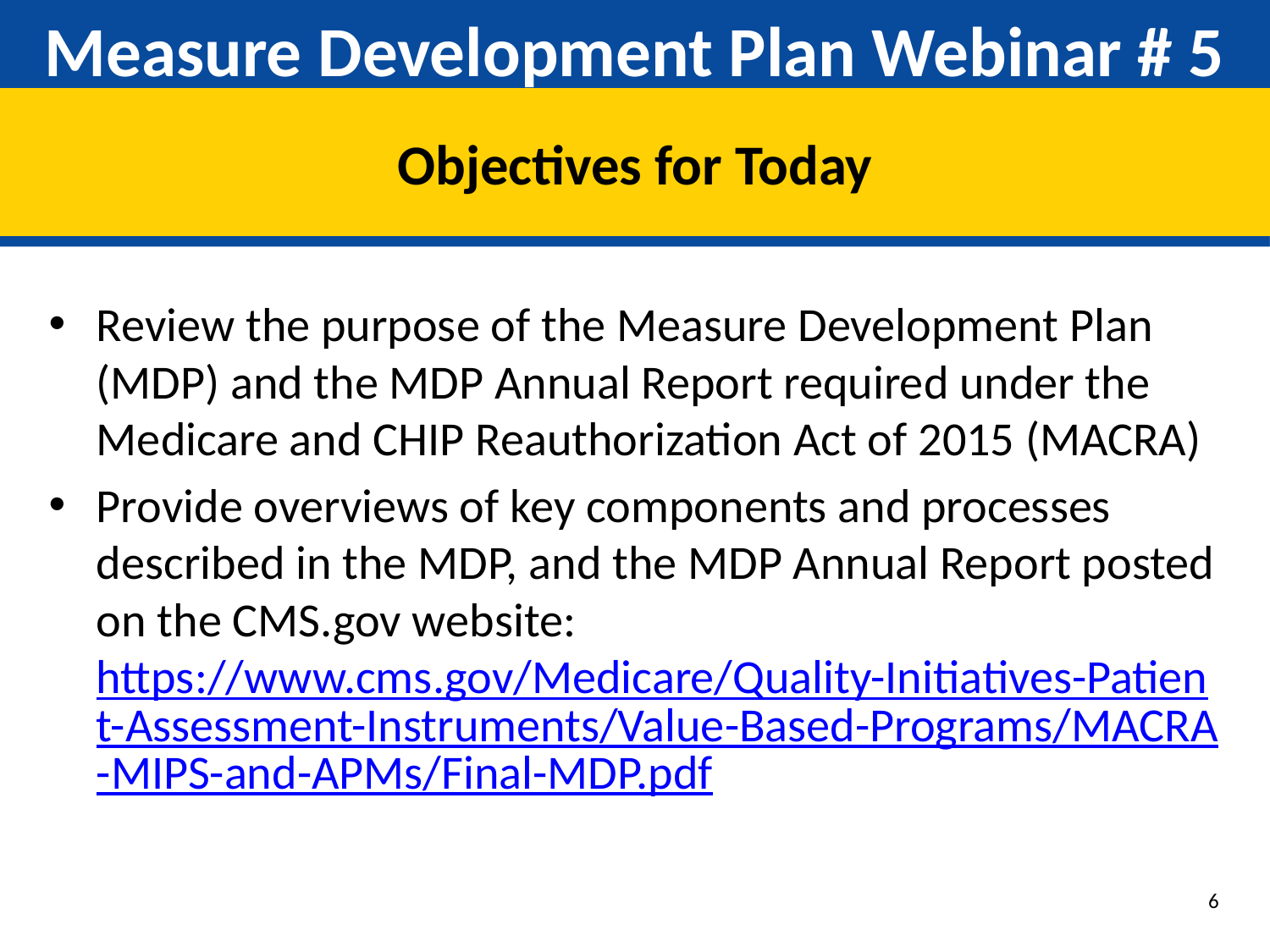

# Measure Development Plan Webinar # 5
Objectives for Today
Review the purpose of the Measure Development Plan (MDP) and the MDP Annual Report required under the Medicare and CHIP Reauthorization Act of 2015 (MACRA)
Provide overviews of key components and processes described in the MDP, and the MDP Annual Report posted on the CMS.gov website: https://www.cms.gov/Medicare/Quality-Initiatives-Patient-Assessment-Instruments/Value-Based-Programs/MACRA-MIPS-and-APMs/Final-MDP.pdf